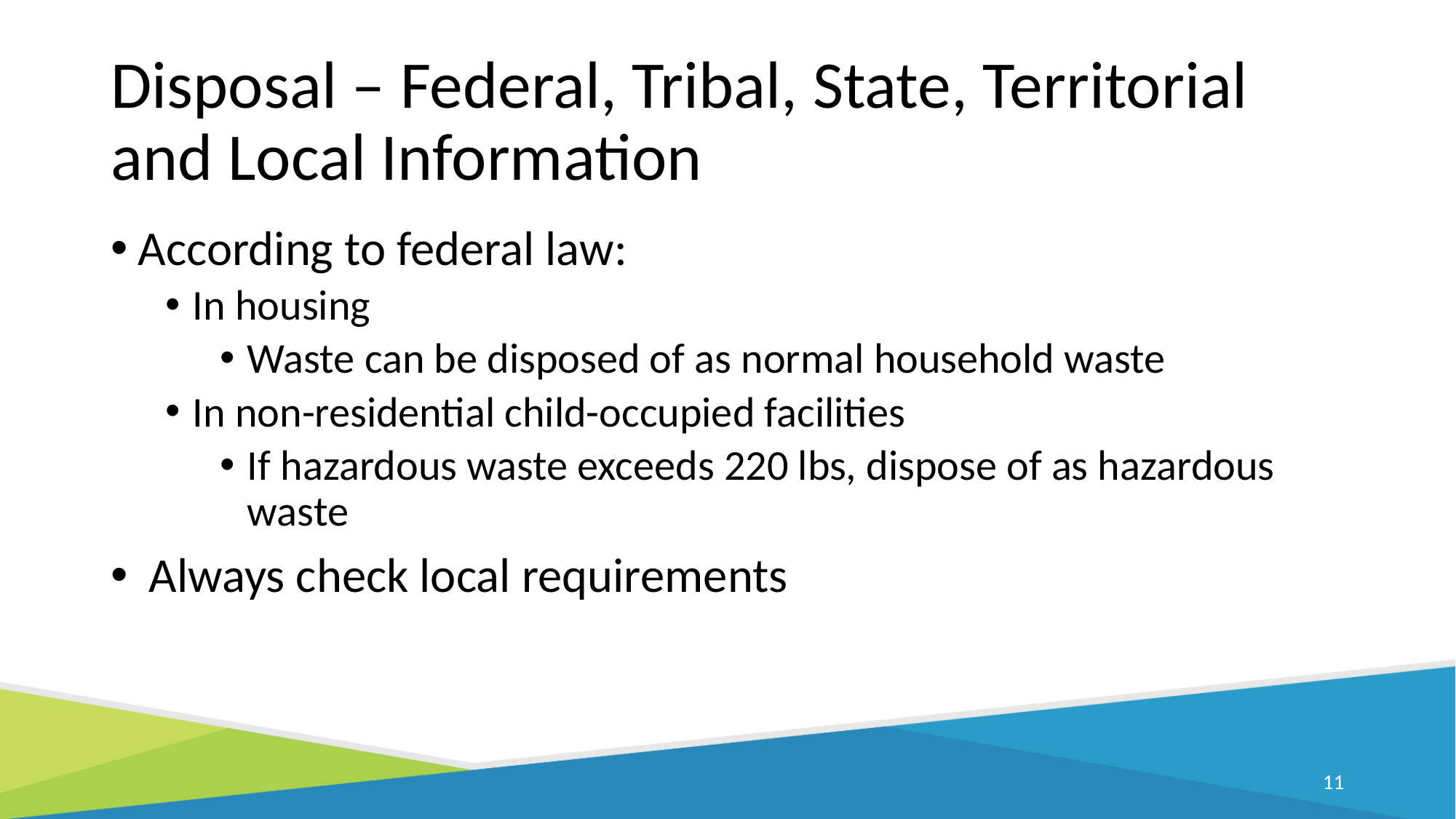

# Disposal – Federal, Tribal, State, Territorial and Local Information
According to federal law:
In housing
Waste can be disposed of as normal household waste
In non-residential child-occupied facilities
If hazardous waste exceeds 220 lbs, dispose of as hazardous waste
 Always check local requirements

11